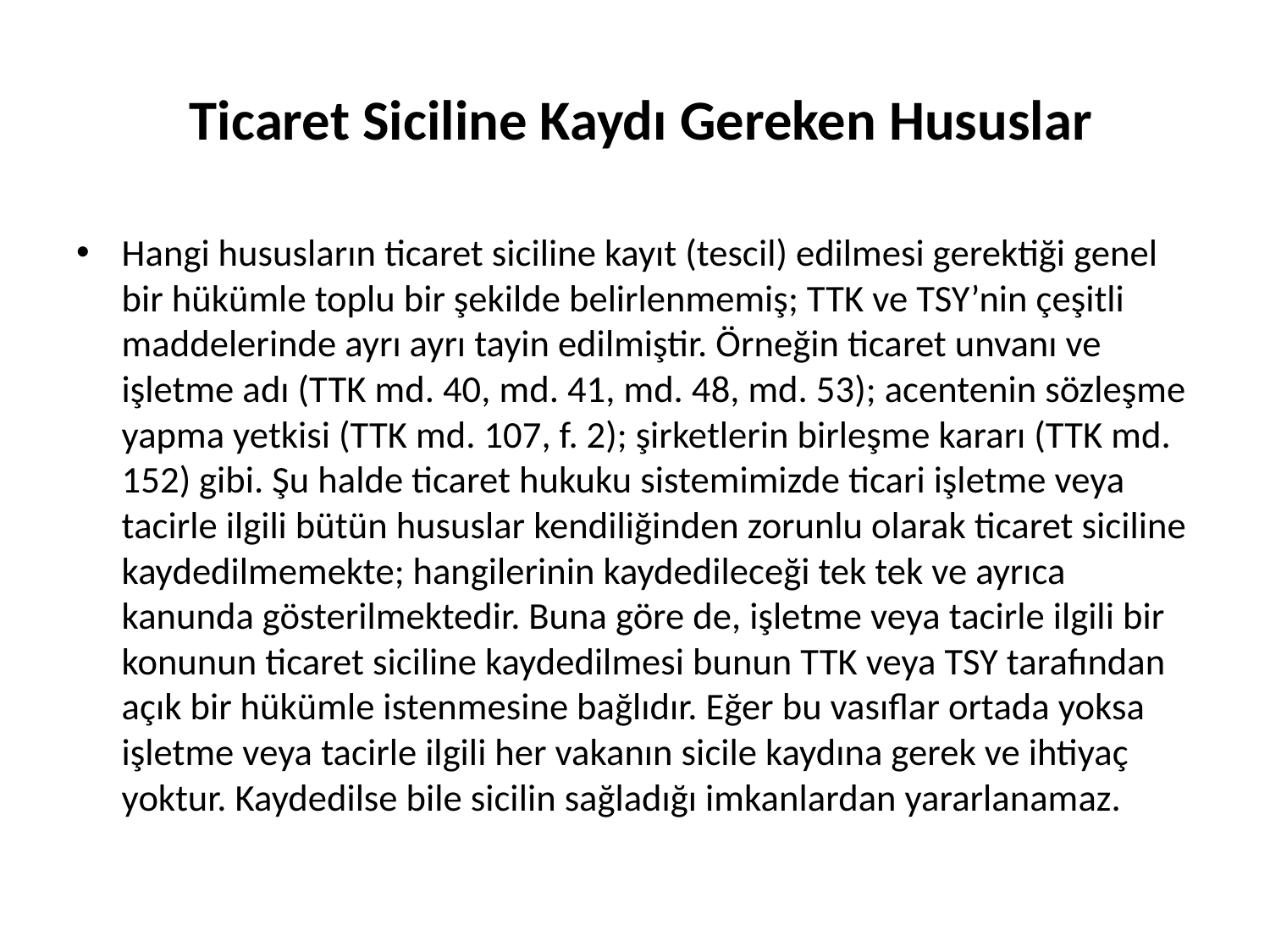

# Ticaret Siciline Kaydı Gereken Hususlar
Hangi hususların ticaret siciline kayıt (tescil) edilmesi gerektiği genel bir hükümle toplu bir şekilde belirlenmemiş; TTK ve TSY’nin çeşitli maddelerinde ayrı ayrı tayin edilmiştir. Örneğin ticaret unvanı ve işletme adı (TTK md. 40, md. 41, md. 48, md. 53); acentenin sözleşme yapma yetkisi (TTK md. 107, f. 2); şirketlerin birleşme kararı (TTK md. 152) gibi. Şu halde ticaret hukuku sistemimizde ticari işletme veya tacirle ilgili bütün hususlar kendiliğinden zorunlu olarak ticaret siciline kaydedilmemekte; hangilerinin kaydedileceği tek tek ve ayrıca kanunda gösterilmektedir. Buna göre de, işletme veya tacirle ilgili bir konunun ticaret siciline kaydedilmesi bunun TTK veya TSY tarafından açık bir hükümle istenmesine bağlıdır. Eğer bu vasıflar ortada yoksa işletme veya tacirle ilgili her vakanın sicile kaydına gerek ve ihtiyaç yoktur. Kaydedilse bile sicilin sağladığı imkanlardan yararlanamaz.